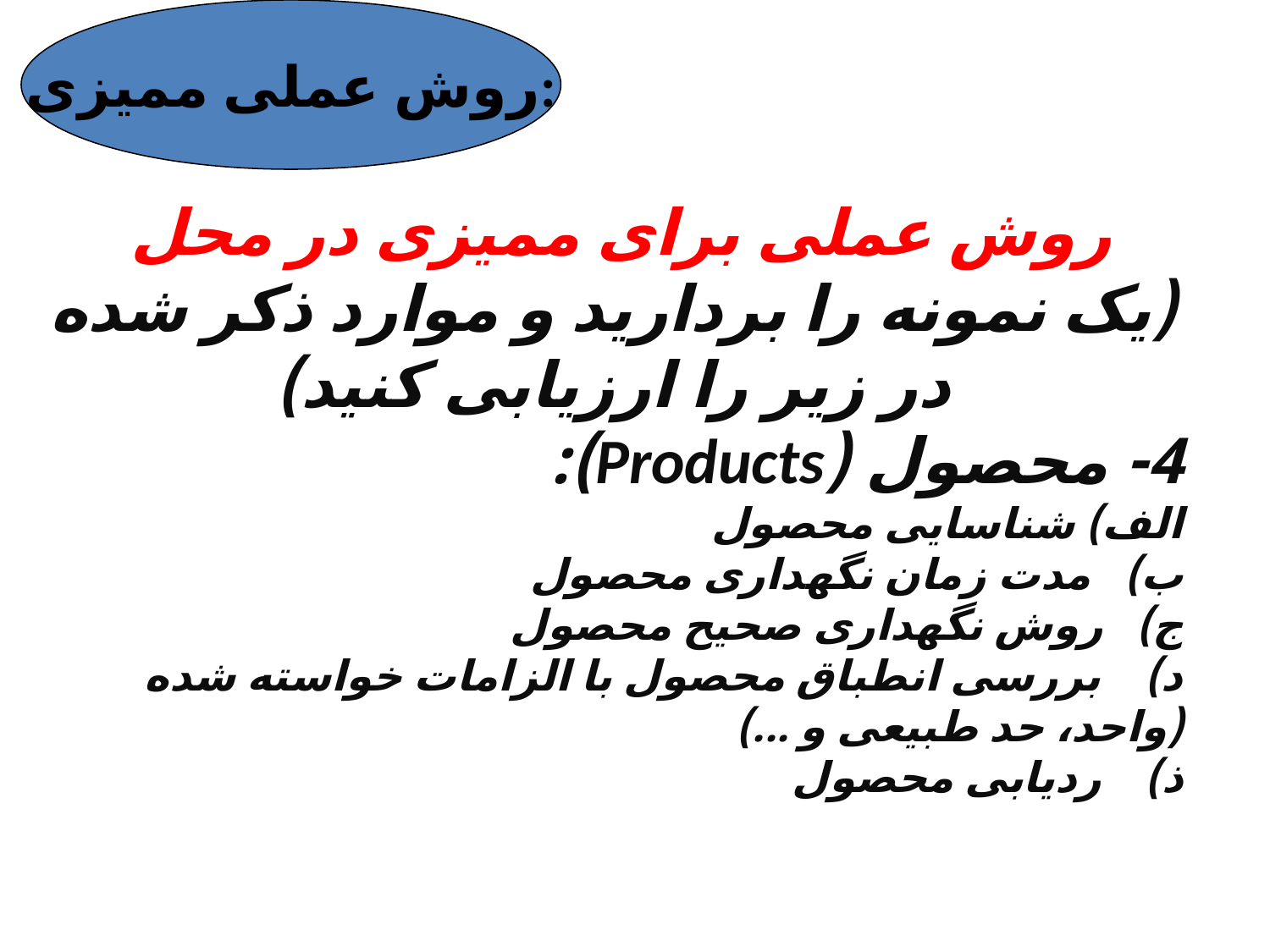

روش عملی ممیزی:

روش عملی برای ممیزی در محل
(یک نمونه را بردارید و موارد ذکر شده در زیر را ارزیابی کنید)
4- محصول (Products):
الف) شناسایی محصول
ب)   مدت زمان نگهداری محصول
ج)   روش نگهداری صحیح محصول
د)    بررسی انطباق محصول با الزامات خواسته شده (واحد، حد طبیعی و ...)
ذ)    ردیابی محصول